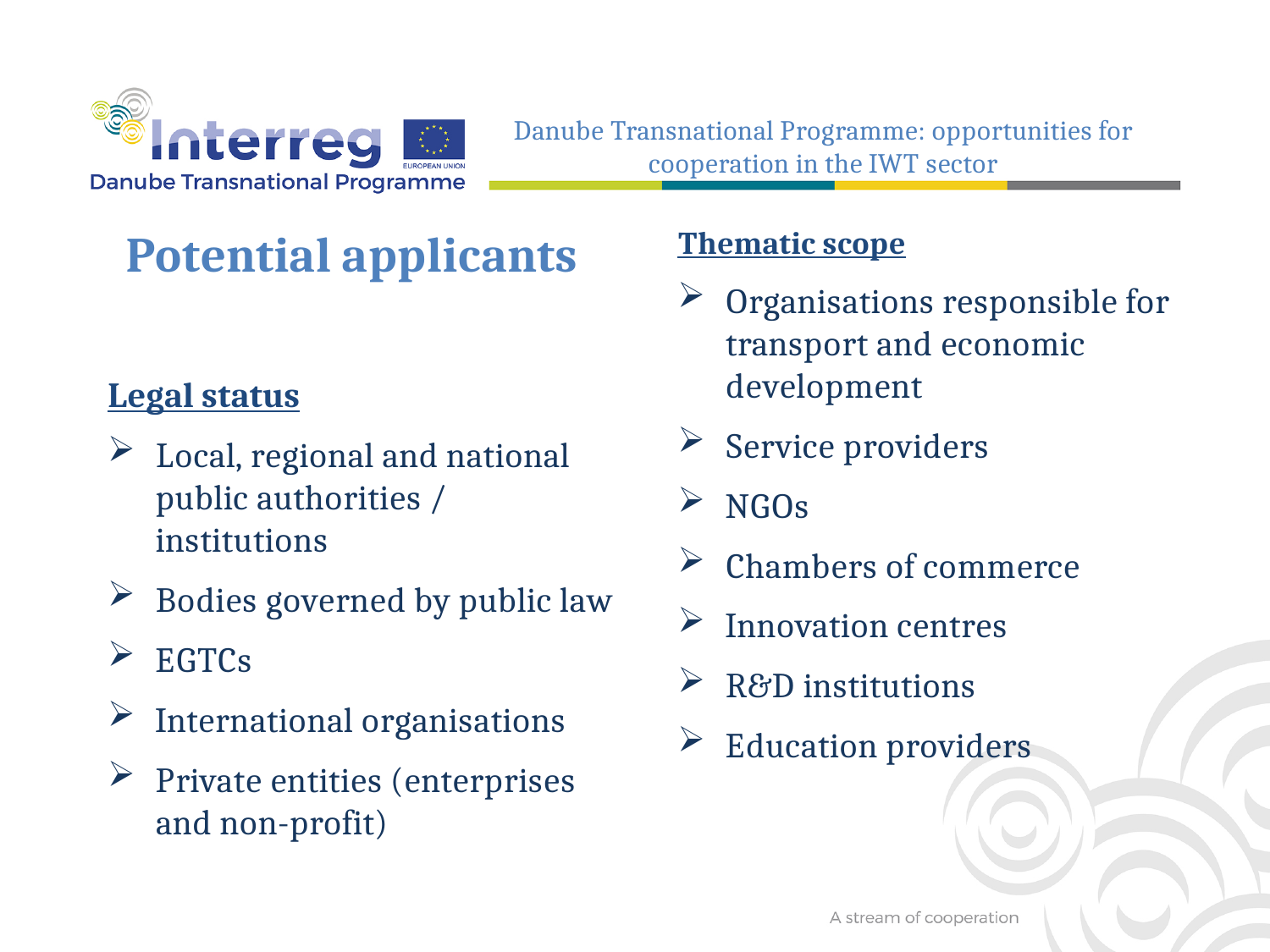

Danube Transnational Programme: opportunities for cooperation in the IWT sector
Potential applicants
Thematic scope
Organisations responsible for transport and economic development
Service providers
NGOs
Chambers of commerce
Innovation centres
R&D institutions
Education providers
Legal status
Local, regional and national public authorities / institutions
Bodies governed by public law
EGTCs
International organisations
Private entities (enterprises and non-profit)